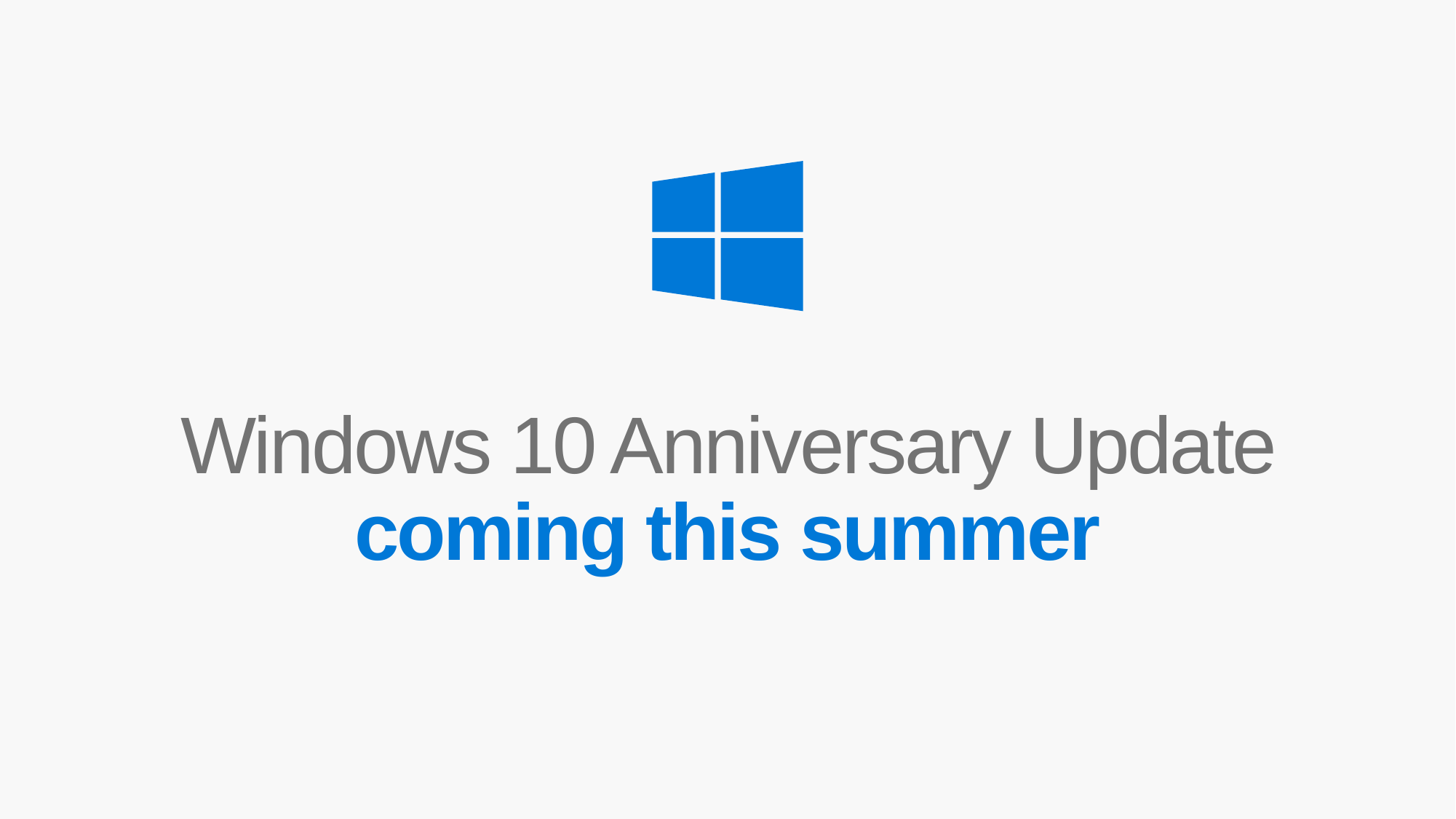

Windows 10 Anniversary Update coming this summer